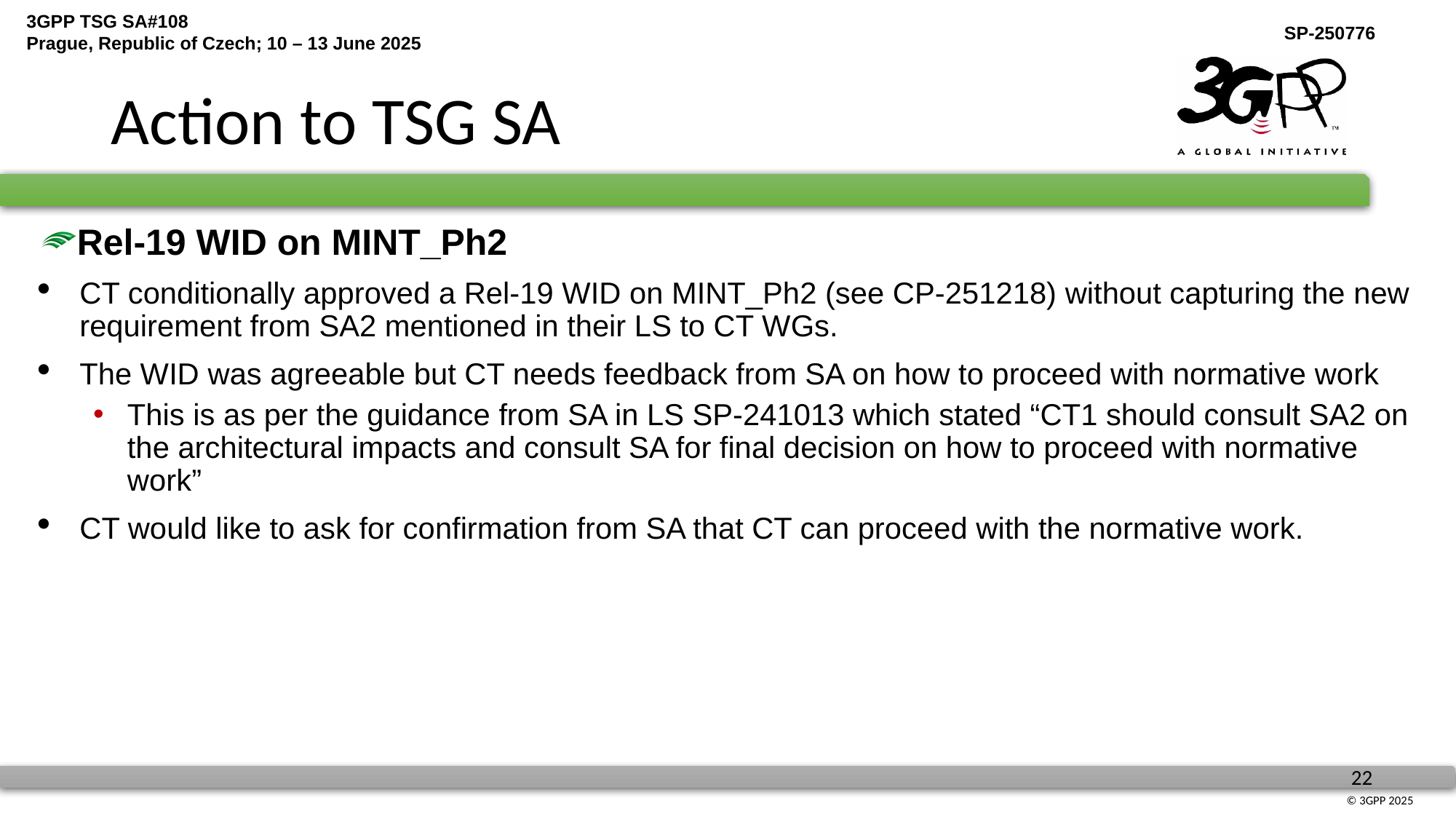

# Action to TSG SA
Rel-19 WID on MINT_Ph2
CT conditionally approved a Rel-19 WID on MINT_Ph2 (see CP-251218) without capturing the new requirement from SA2 mentioned in their LS to CT WGs.
The WID was agreeable but CT needs feedback from SA on how to proceed with normative work
This is as per the guidance from SA in LS SP-241013 which stated “CT1 should consult SA2 on the architectural impacts and consult SA for final decision on how to proceed with normative work”
CT would like to ask for confirmation from SA that CT can proceed with the normative work.